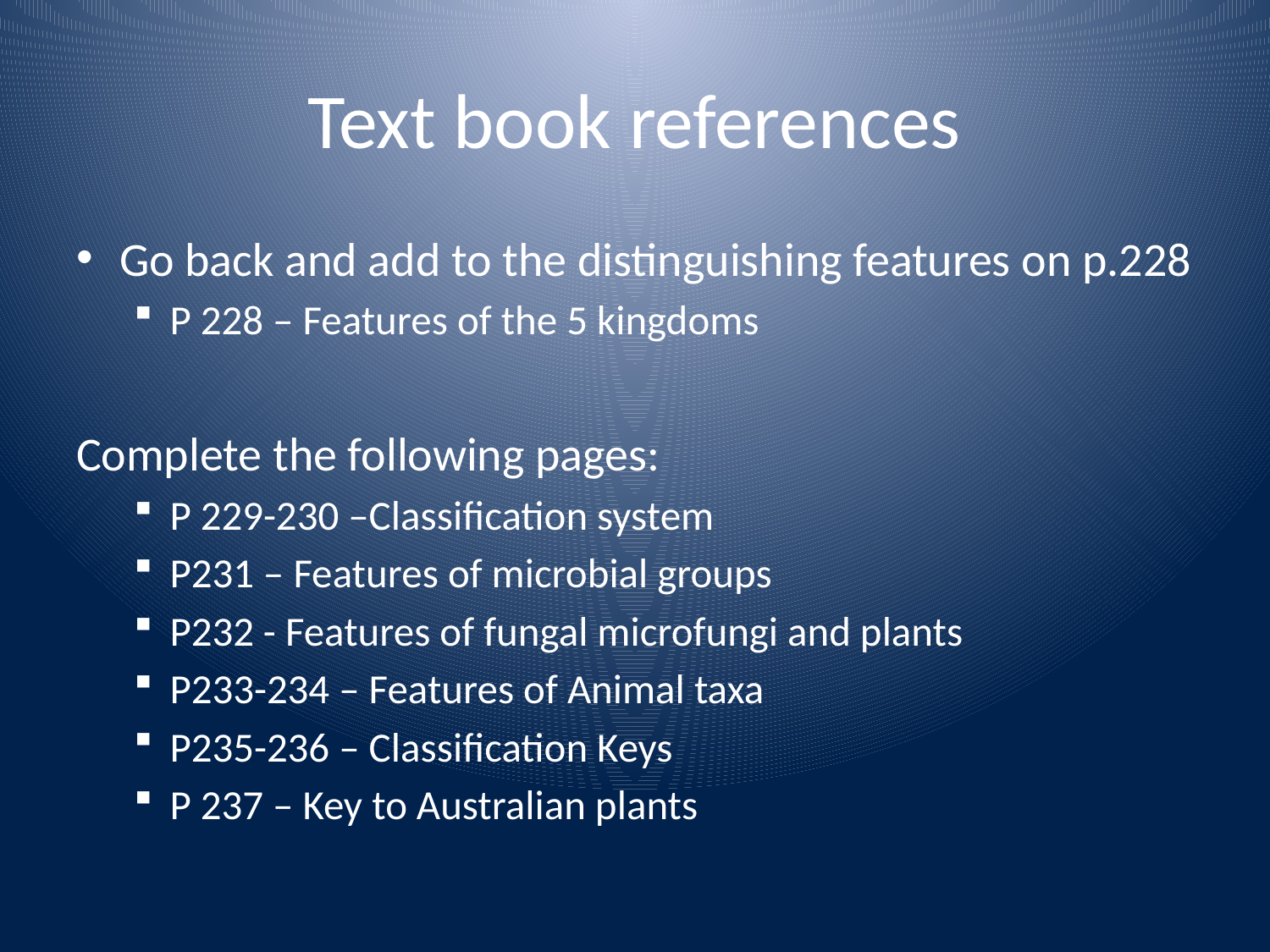

# Text book references
Go back and add to the distinguishing features on p.228
P 228 – Features of the 5 kingdoms

Complete the following pages:
P 229-230 –Classification system
P231 – Features of microbial groups
P232 - Features of fungal microfungi and plants
P233-234 – Features of Animal taxa
P235-236 – Classification Keys
P 237 – Key to Australian plants